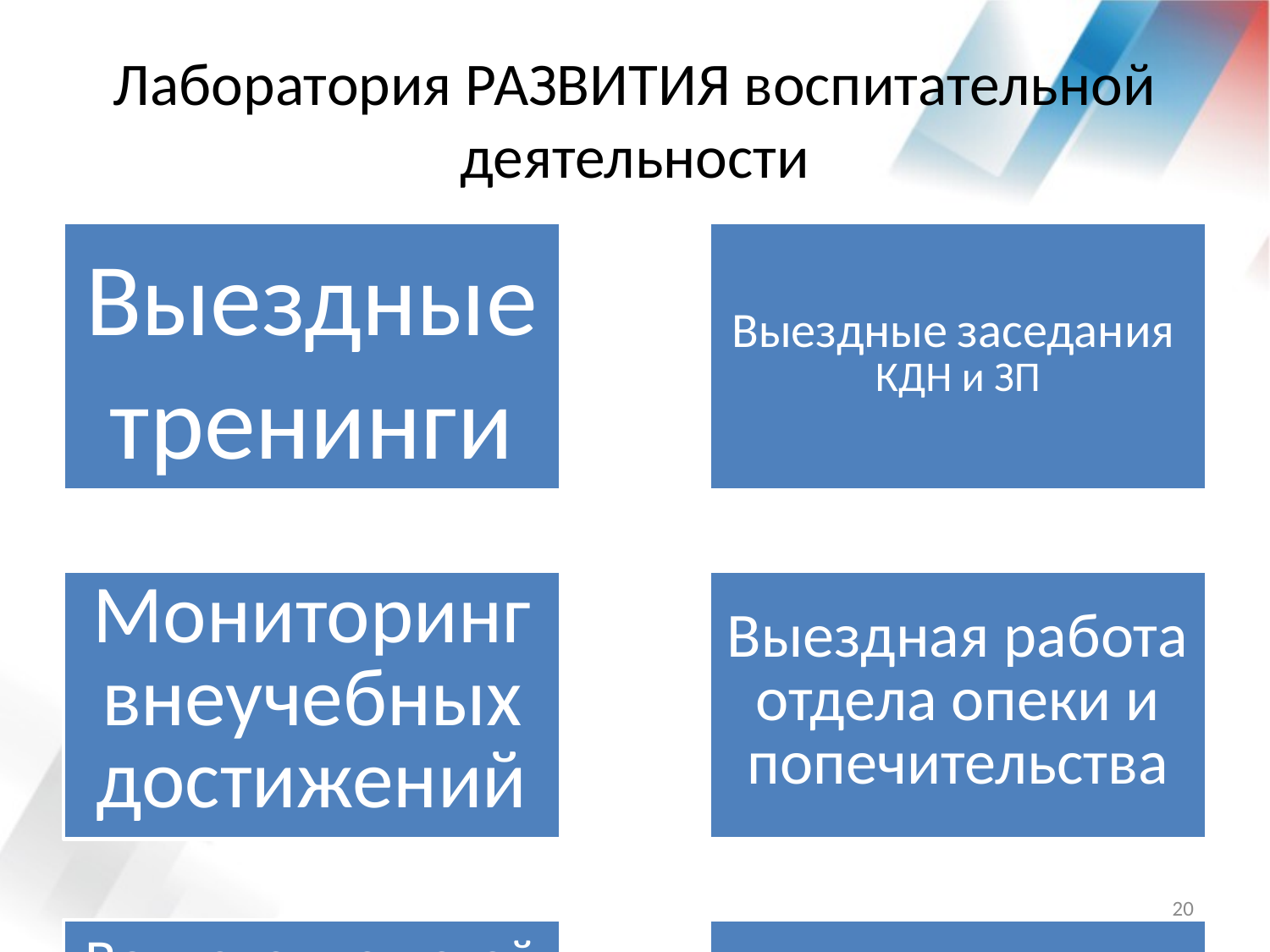

# Лаборатория РАЗВИТИЯ воспитательной деятельности
Выездные тренинги
Выездные заседания
КДН и ЗП
Мониторинг внеучебных достижений
Выездная работа отдела опеки и попечительства
20